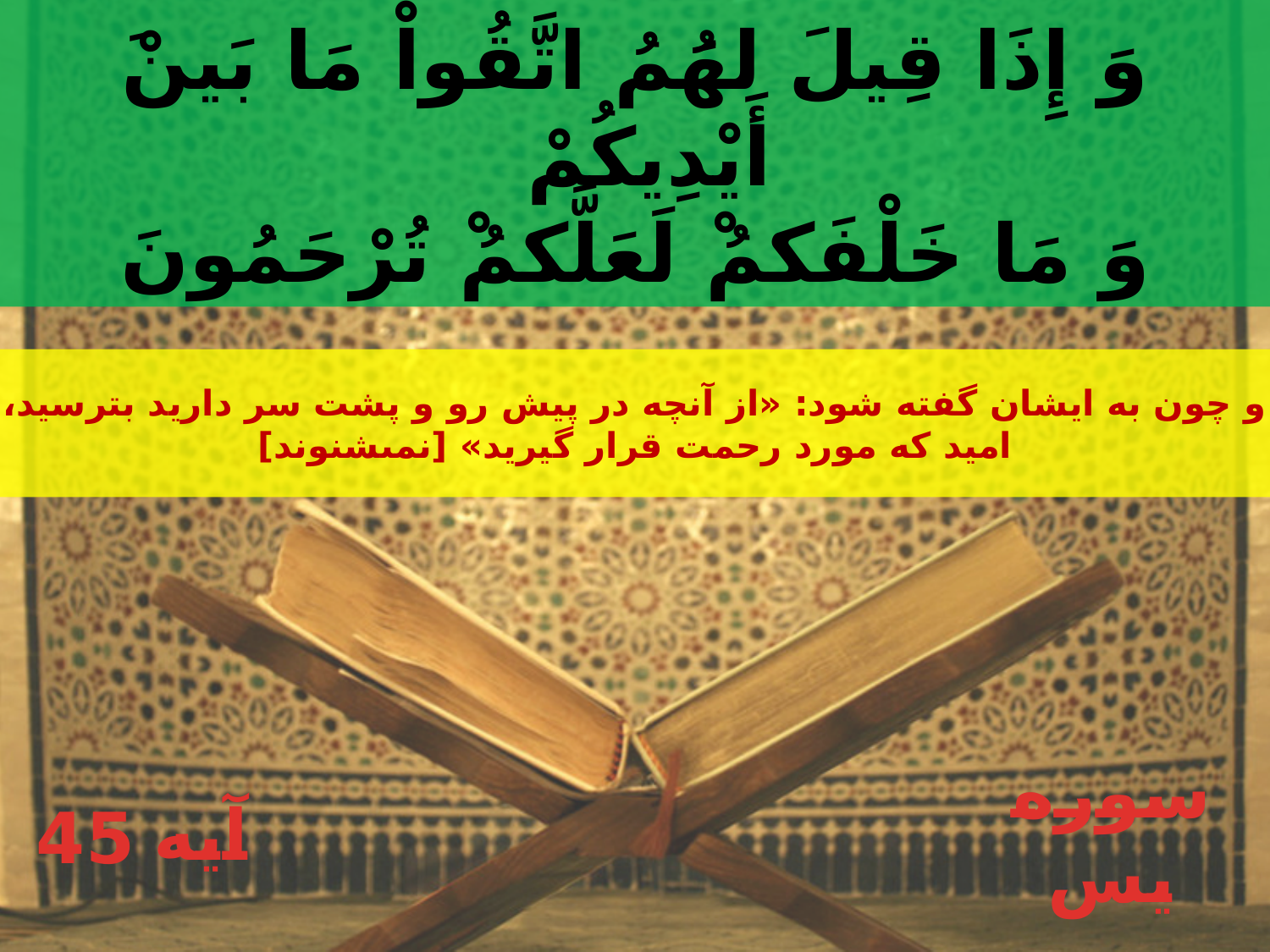

وَ إِذَا قِيلَ لهَُمُ اتَّقُواْ مَا بَينْ‏َ أَيْدِيكُمْ
وَ مَا خَلْفَكمُ‏ْ لَعَلَّكمُ‏ْ تُرْحَمُونَ
و چون به ايشان گفته شود: «از آنچه در پيش رو و پشت سر داريد بترسيد،
اميد كه مورد رحمت قرار گيريد» [نمى‏شنوند]
45